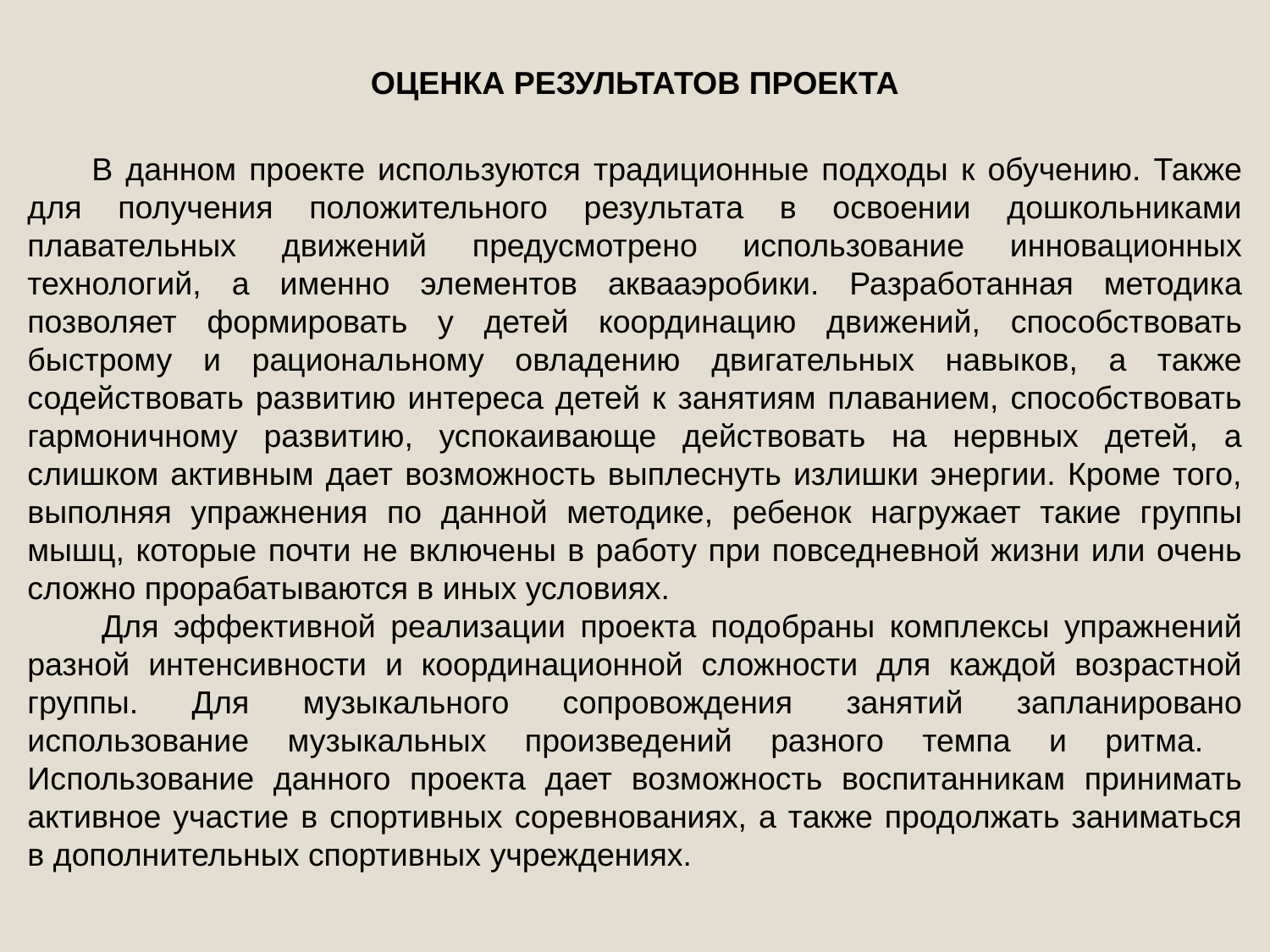

ОЦЕНКА РЕЗУЛЬТАТОВ ПРОЕКТА
     В данном проекте используются традиционные подходы к обучению. Также для получения положительного результата в освоении дошкольниками плавательных движений предусмотрено использование инновационных технологий, а именно элементов аквааэробики. Разработанная методика позволяет формировать у детей координацию движений, способствовать быстрому и рациональному овладению двигательных навыков, а также содействовать развитию интереса детей к занятиям плаванием, способствовать гармоничному развитию, успокаивающе действовать на нервных детей, а слишком активным дает возможность выплеснуть излишки энергии. Кроме того, выполняя упражнения по данной методике, ребенок нагружает такие группы мышц, которые почти не включены в работу при повседневной жизни или очень сложно прорабатываются в иных условиях.
     Для эффективной реализации проекта подобраны комплексы упражнений разной интенсивности и координационной сложности для каждой возрастной группы. Для музыкального сопровождения занятий запланировано использование музыкальных произведений разного темпа и ритма.  Использование данного проекта дает возможность воспитанникам принимать активное участие в спортивных соревнованиях, а также продолжать заниматься в дополнительных спортивных учреждениях.